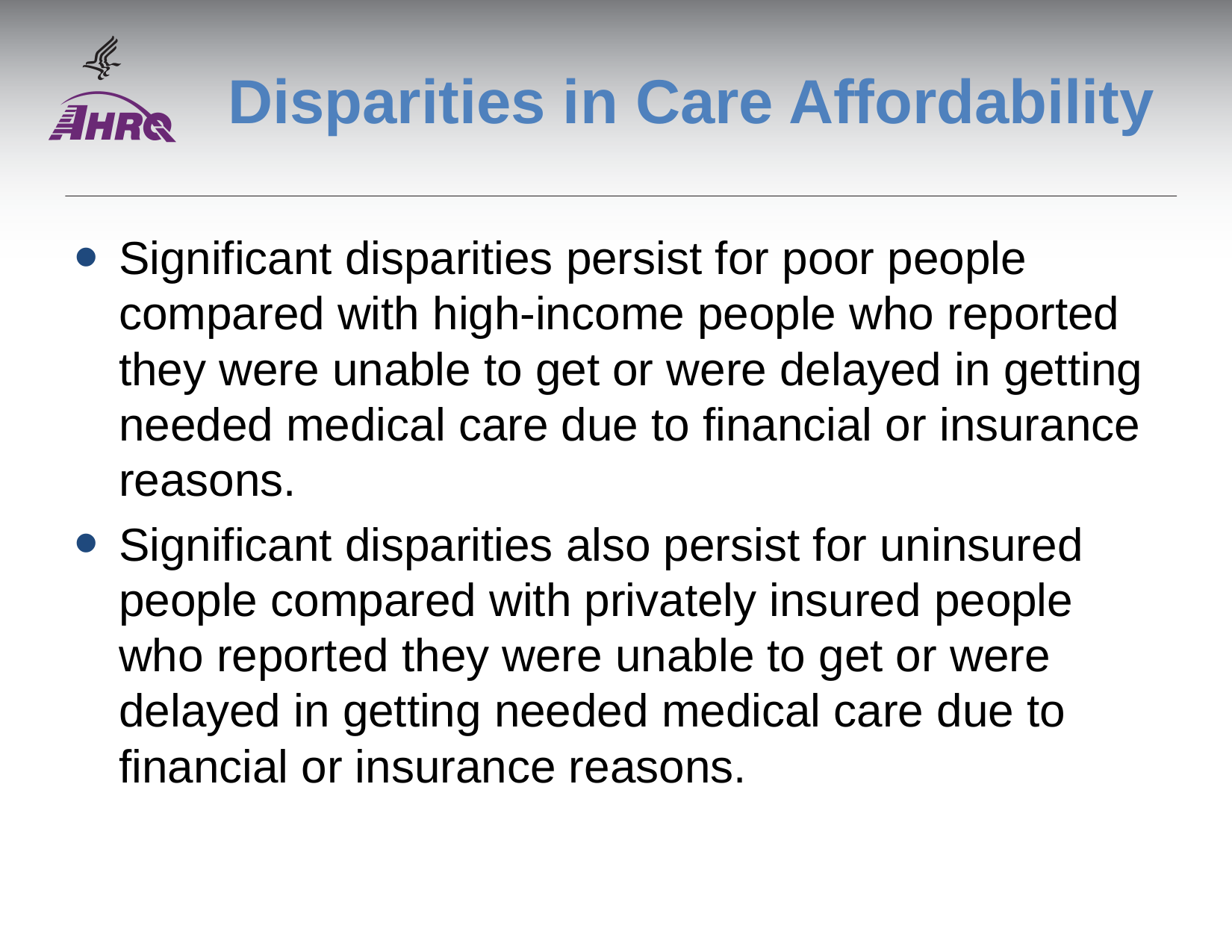

# Disparities in Care Affordability
Significant disparities persist for poor people compared with high-income people who reported they were unable to get or were delayed in getting needed medical care due to financial or insurance reasons.
Significant disparities also persist for uninsured people compared with privately insured people who reported they were unable to get or were delayed in getting needed medical care due to financial or insurance reasons.